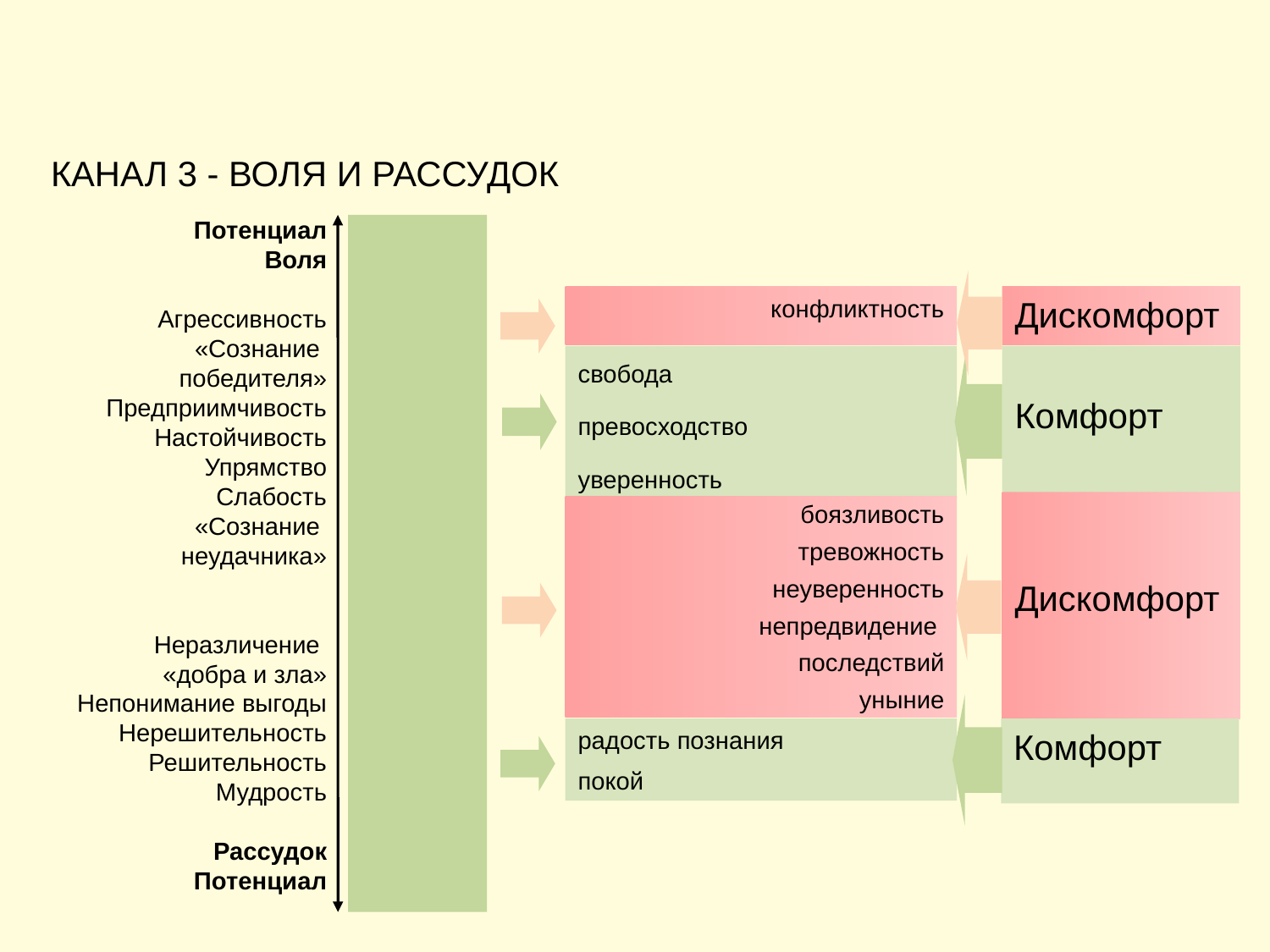

# КАНАЛ 3 - ВОЛЯ И РАССУДОК
Потенциал
Воля

Агрессивность
 «Сознание
победителя»
Предприимчивость
Настойчивость
Упрямство
Слабость
«Сознание
неудачника»

Неразличение
«добра и зла»
Непонимание выгоды
Нерешительность
Решительность
Мудрость

Рассудок
Потенциал

конфликтность
Дискомфорт

Комфорт
свобода
превосходство
уверенность

Дискомфорт
боязливость
тревожность
неуверенность
непредвидение
последствий
уныние

радость познания
покой
Комфорт